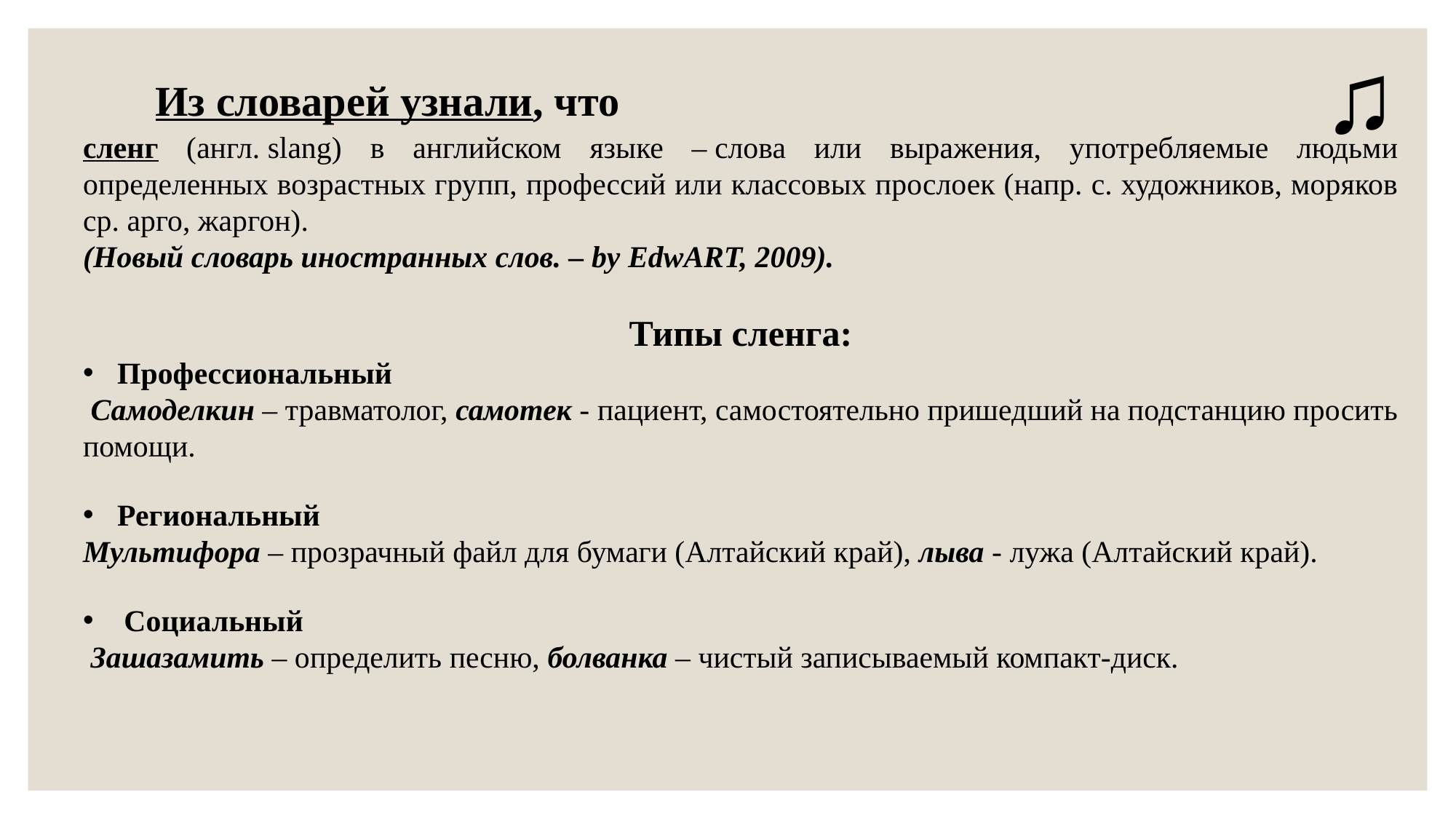

♫
Из словарей узнали, что
сленг (англ. slang) в английском языке – слова или выражения, употребляемые людьми определенных возрастных групп, профессий или классовых прослоек (напр. с. художников, моряков ср. арго, жаргон).
(Новый словарь иностранных слов. – by EdwART, 2009).

Типы сленга:
Профессиональный
 Самоделкин – травматолог, самотек - пациент, самостоятельно пришедший на подстанцию просить помощи.

Региональный
Мультифора – прозрачный файл для бумаги (Алтайский край), лыва - лужа (Алтайский край).

Социальный
 Зашазамить – определить песню, болванка – чистый записываемый компакт-диск.